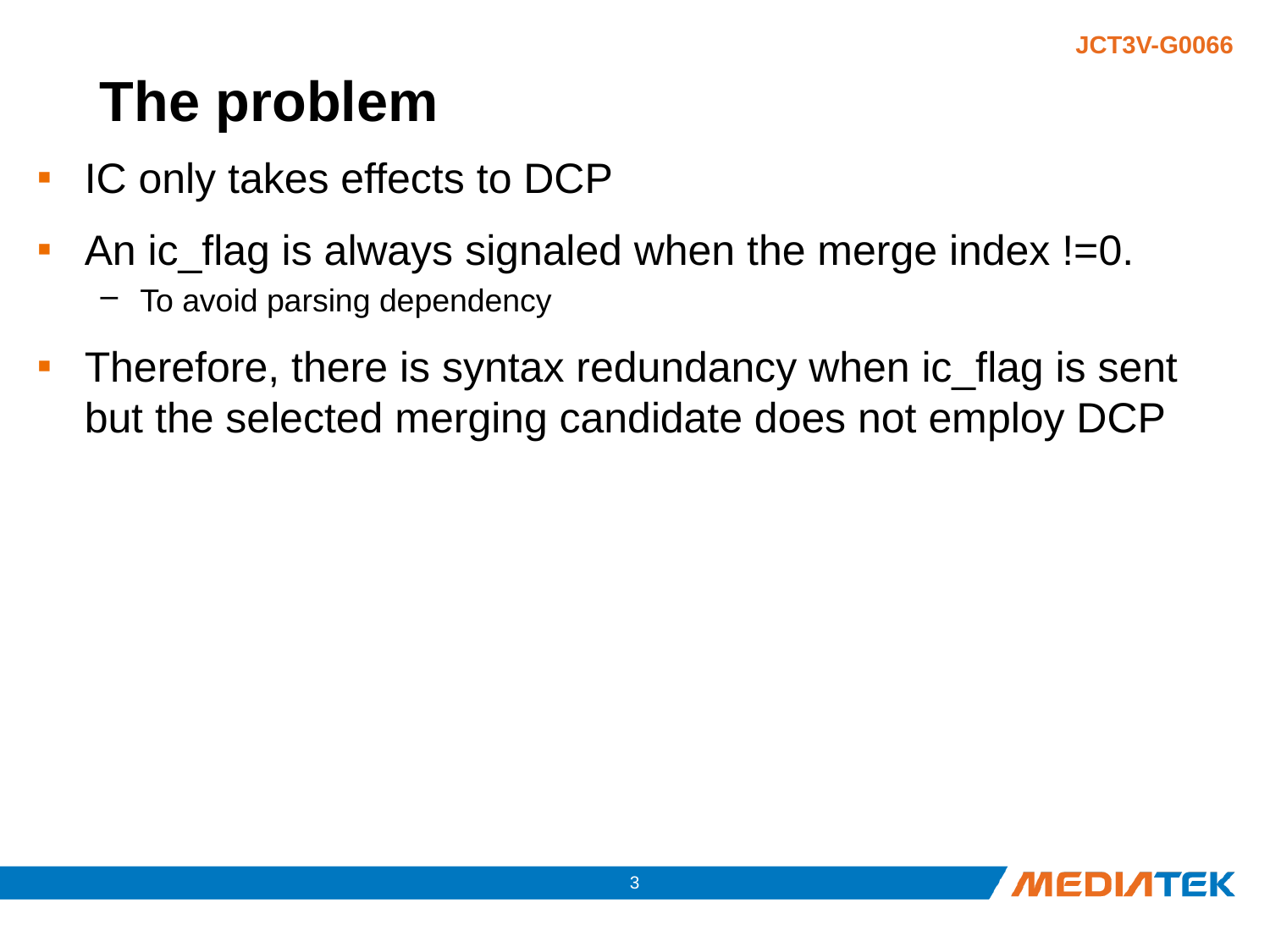

# The problem
IC only takes effects to DCP
An ic_flag is always signaled when the merge index !=0.
To avoid parsing dependency
Therefore, there is syntax redundancy when ic_flag is sent but the selected merging candidate does not employ DCP

3